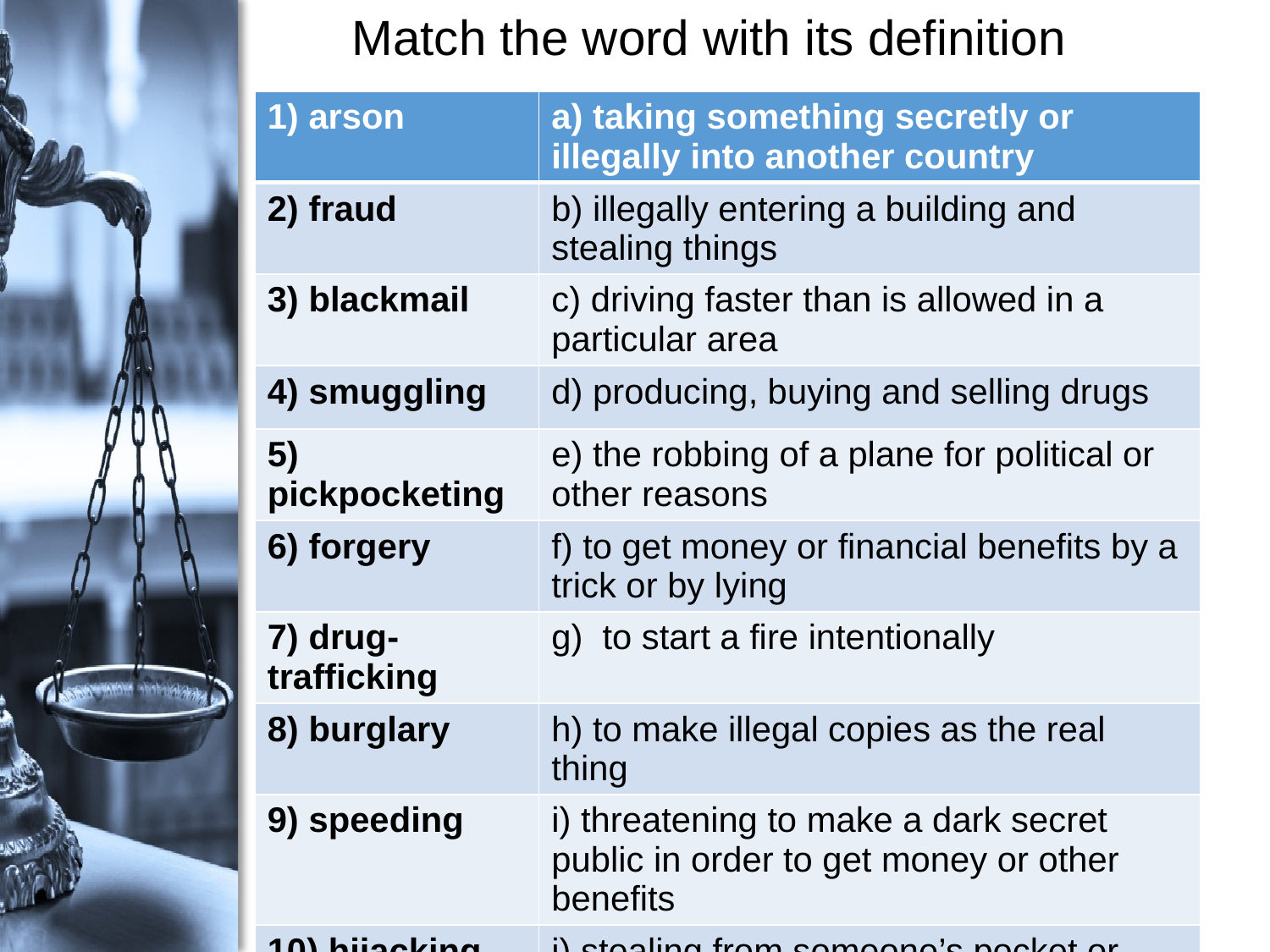

# Match the word with its definition
| 1) arson | a) taking something secretly or illegally into another country |
| --- | --- |
| 2) fraud | b) illegally entering a building and stealing things |
| 3) blackmail | c) driving faster than is allowed in a particular area |
| 4) smuggling | d) producing, buying and selling drugs |
| 5) pickpocketing | e) the robbing of a plane for political or other reasons |
| 6) forgery | f) to get money or financial benefits by a trick or by lying |
| 7) drug-trafficking | g) to start a fire intentionally |
| 8) burglary | h) to make illegal copies as the real thing |
| 9) speeding | i) threatening to make a dark secret public in order to get money or other benefits |
| 10) hijacking | j) stealing from someone’s pocket or handbag |